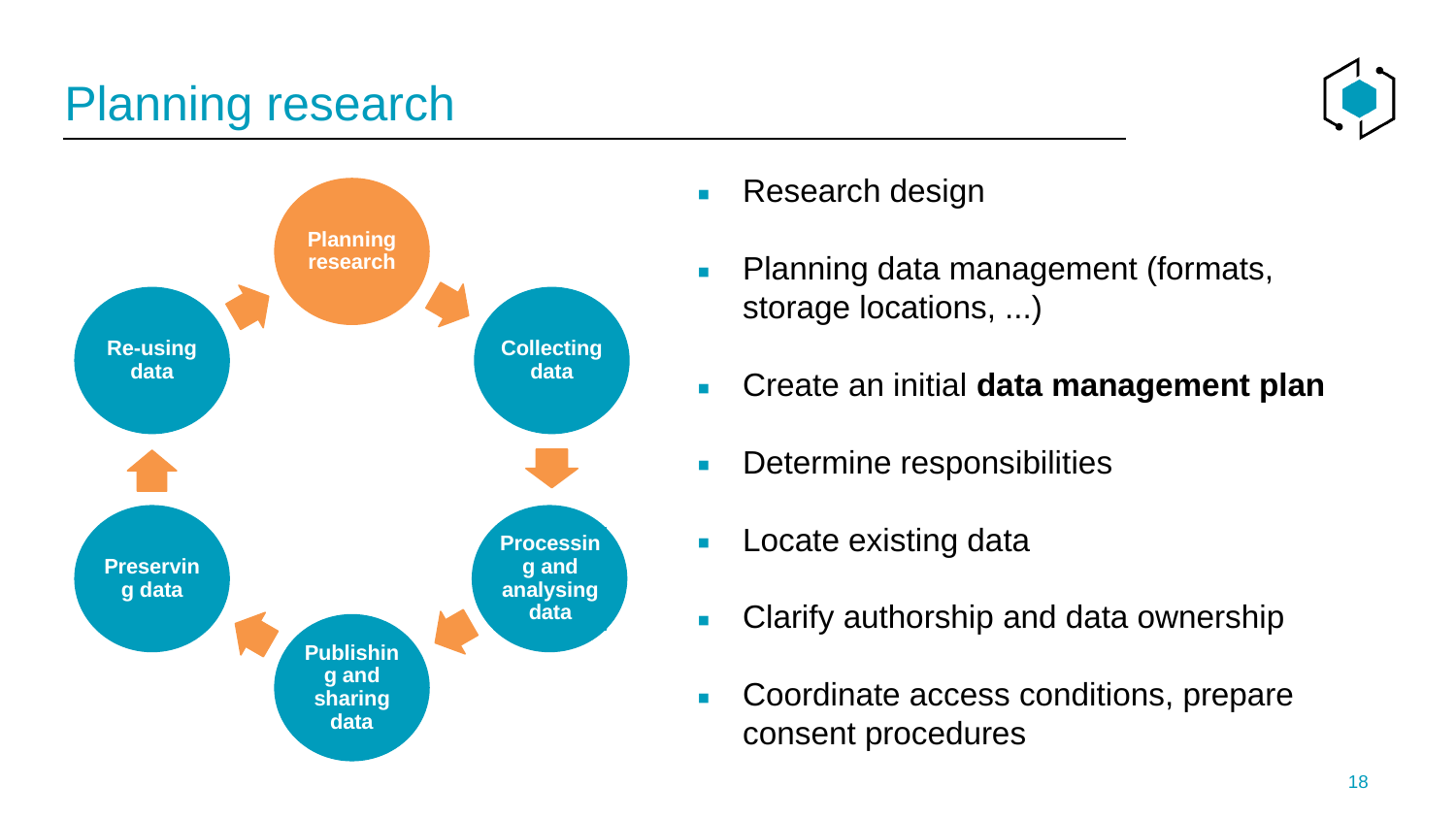

# Planning research
Research design

Planning data management (formats, storage locations, ...)

Create an initial data management plan

Determine responsibilities

Locate existing data

Clarify authorship and data ownership

Coordinate access conditions, prepare consent procedures

Planning research

Re-using data
Collecting data

Preserving data
Processing and analysing data

Publishing and sharing data
18